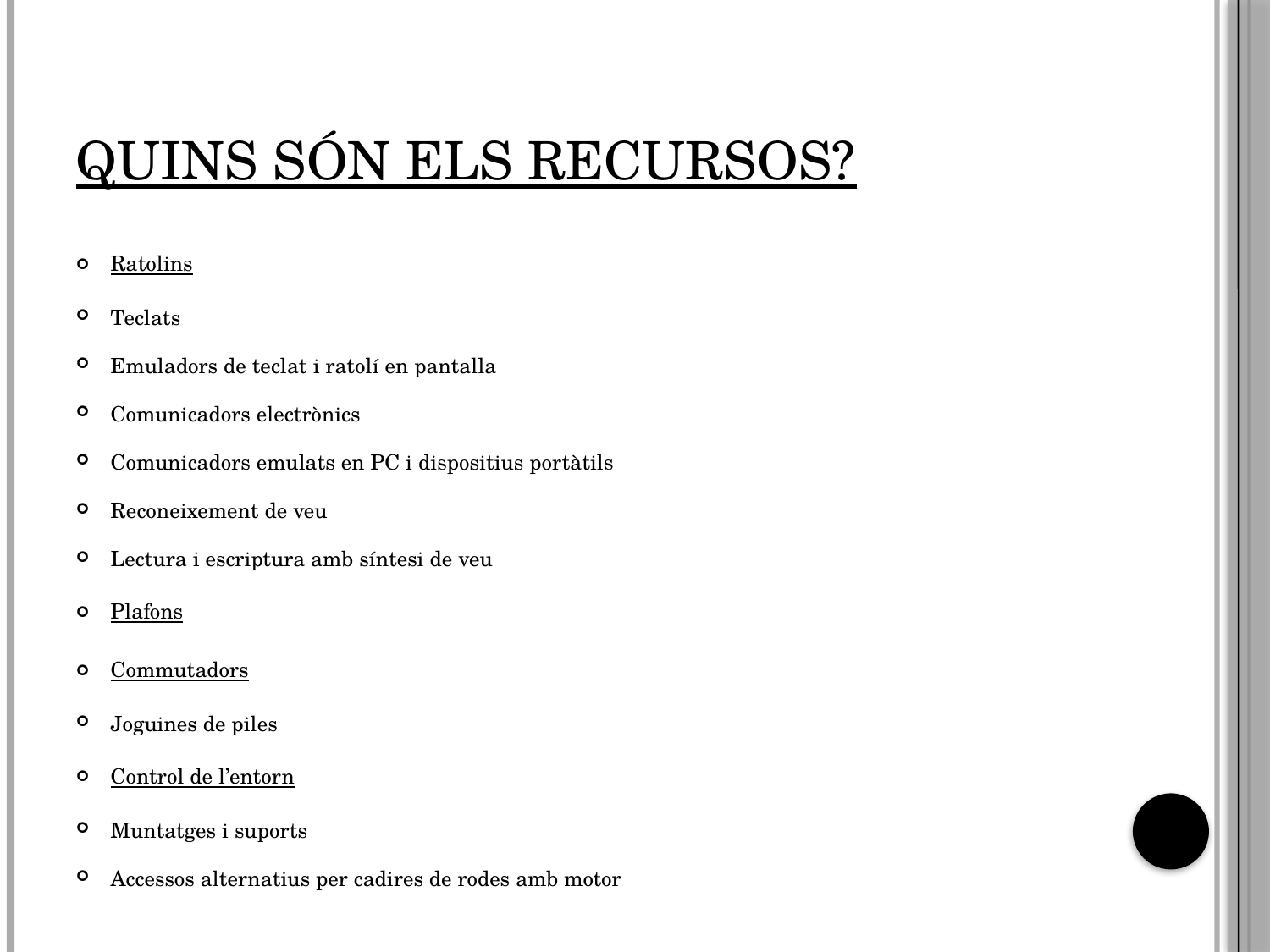

# quins són els recursos?
Ratolins
Teclats
Emuladors de teclat i ratolí en pantalla
Comunicadors electrònics
Comunicadors emulats en PC i dispositius portàtils
Reconeixement de veu
Lectura i escriptura amb síntesi de veu
Plafons
Commutadors
Joguines de piles
Control de l’entorn
Muntatges i suports
Accessos alternatius per cadires de rodes amb motor